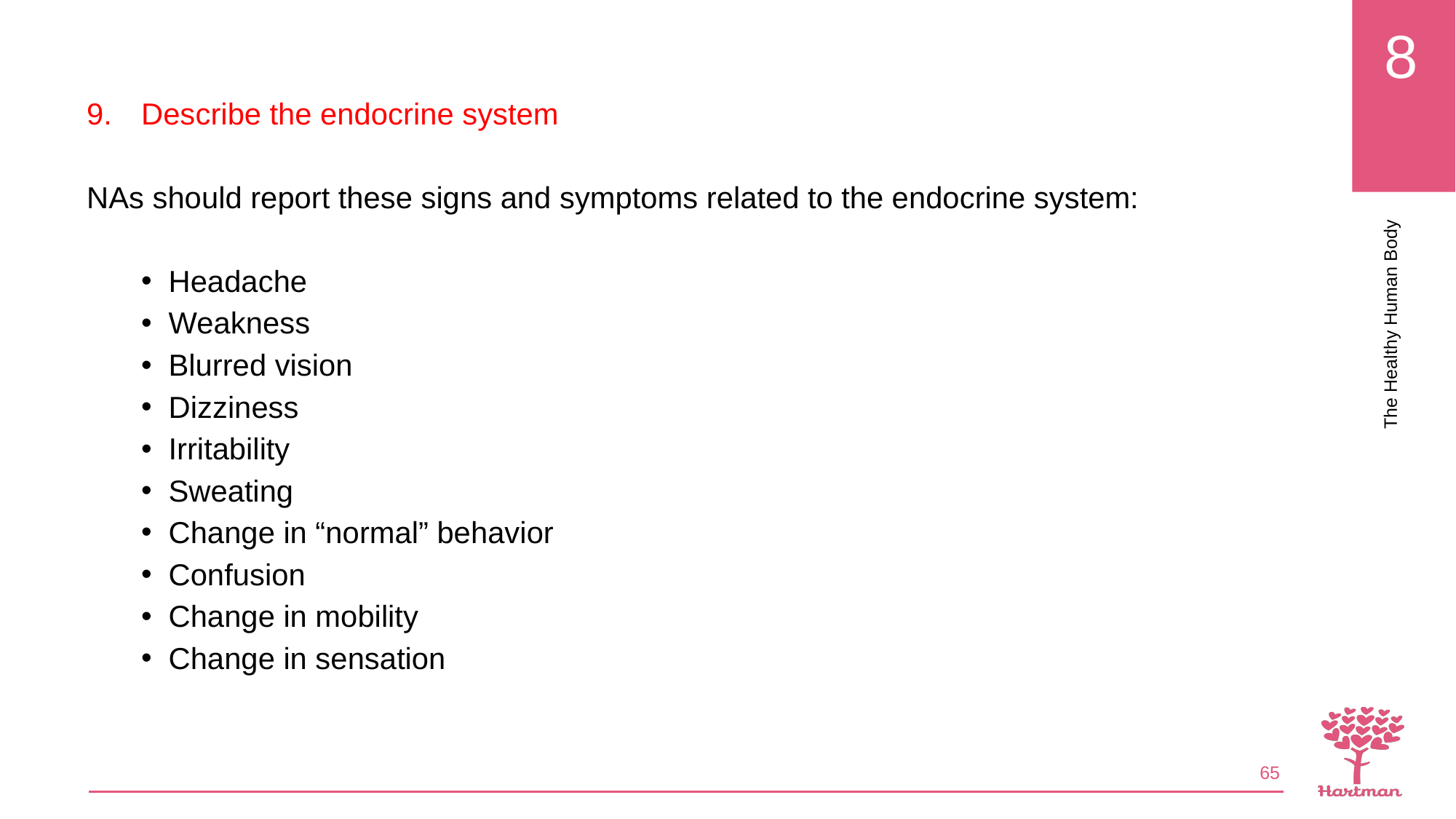

Describe the endocrine system

NAs should report these signs and symptoms related to the endocrine system:

Headache
Weakness
Blurred vision
Dizziness
Irritability
Sweating
Change in “normal” behavior
Confusion
Change in mobility
Change in sensation

65